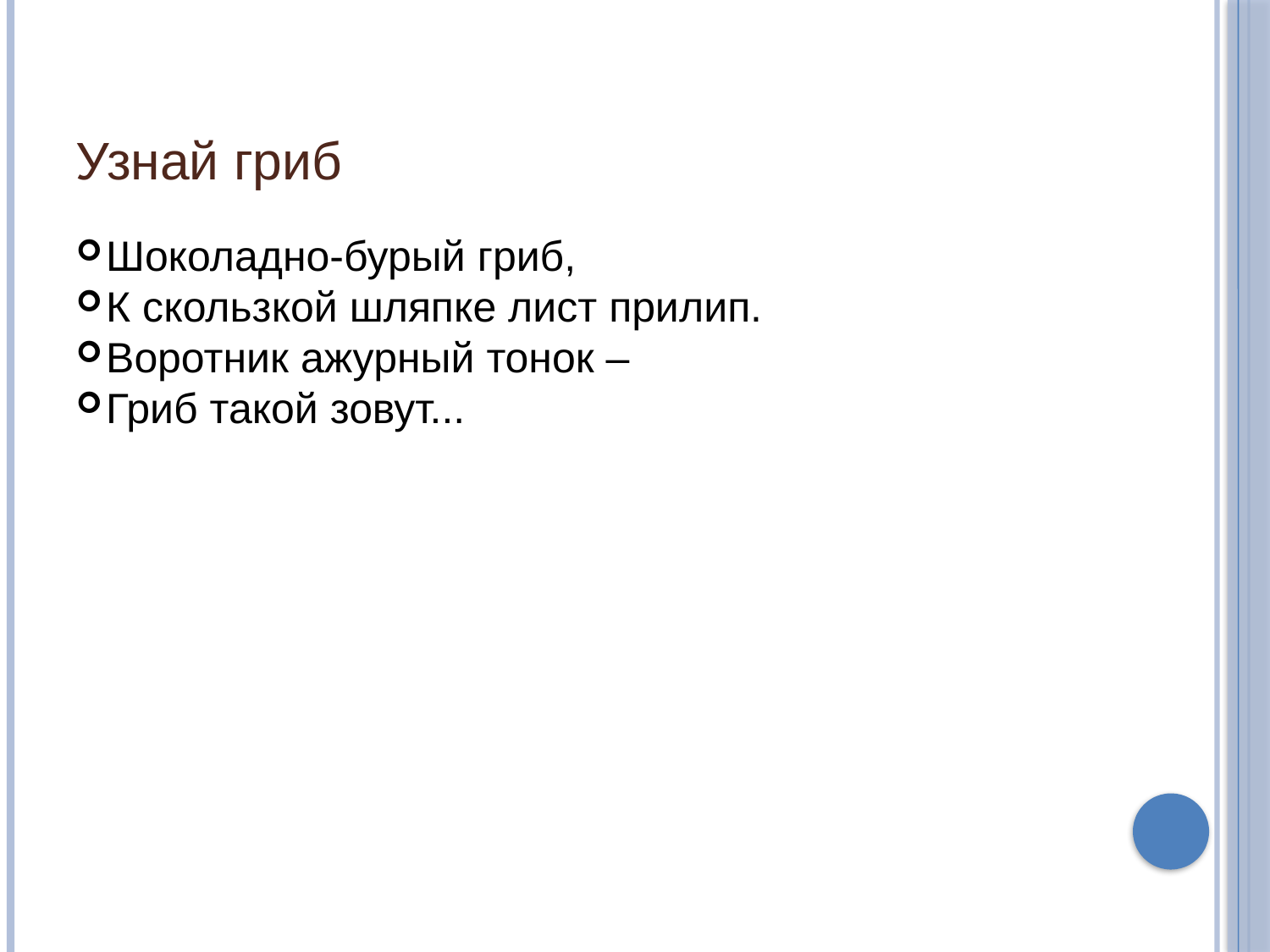

Узнай гриб
Шоколадно-бурый гриб,
К скользкой шляпке лист прилип.
Воротник ажурный тонок –
Гриб такой зовут...